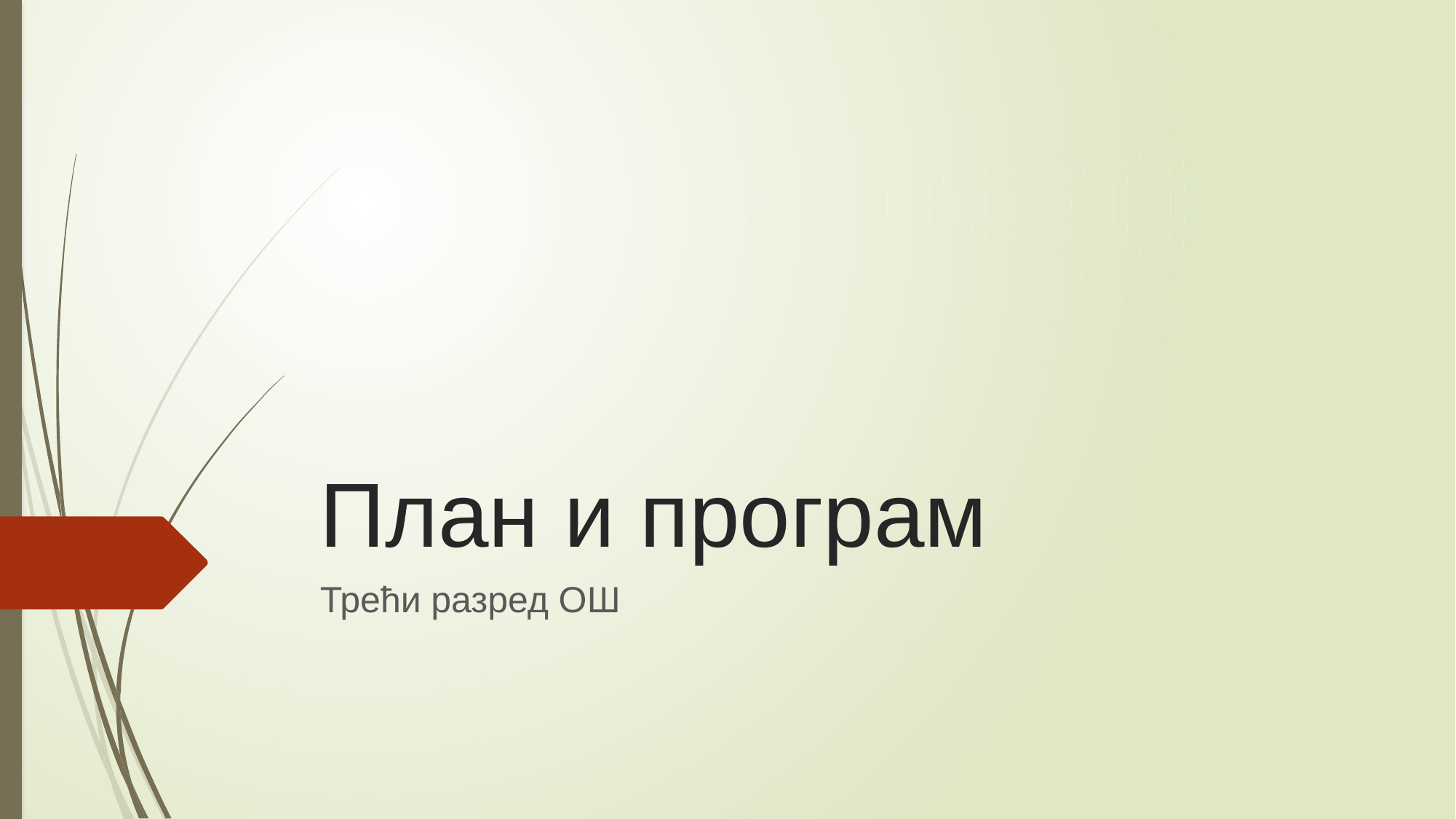

# План и програм
Трећи разред ОШ